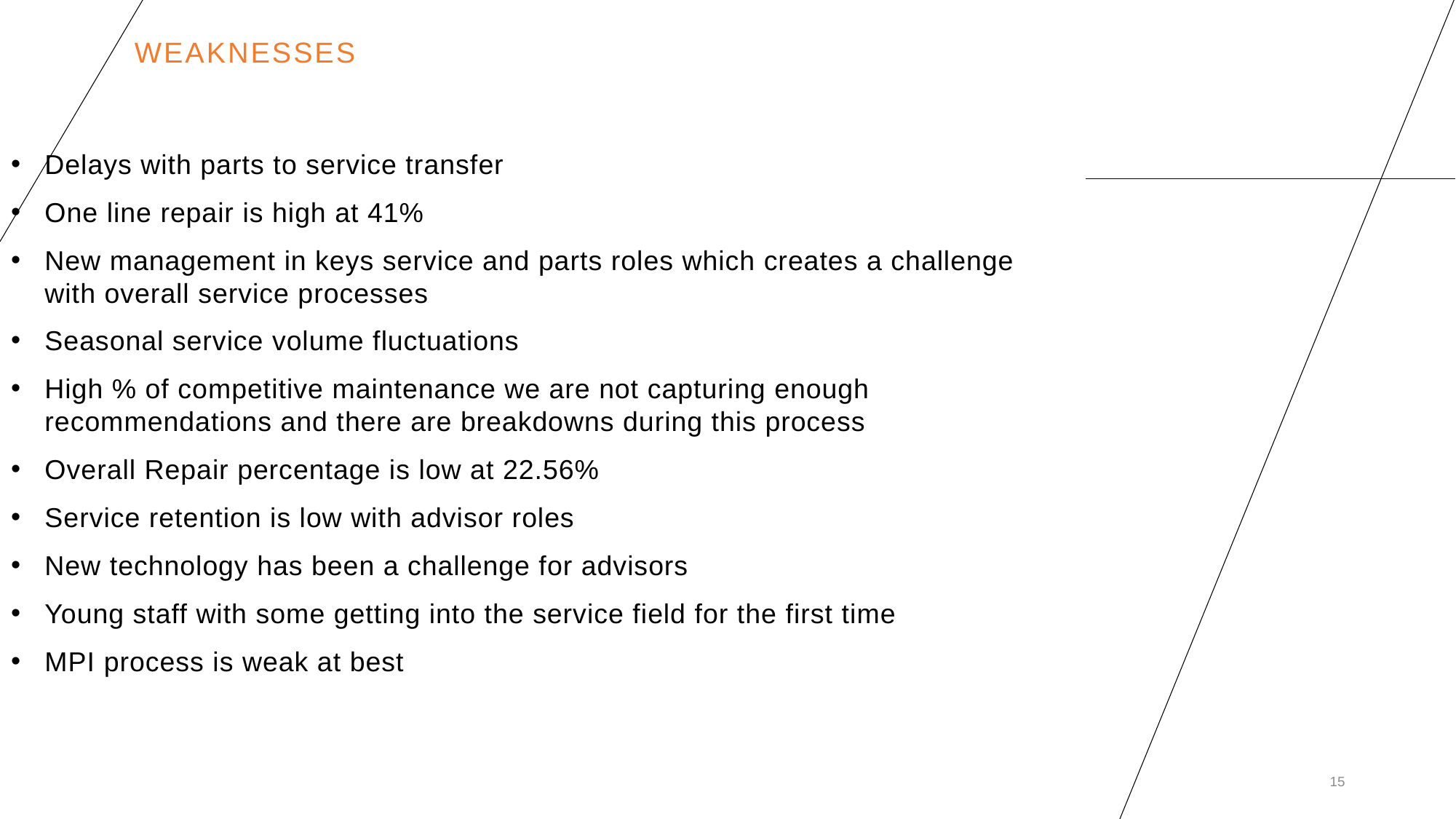

# WEAKNESSES

Delays with parts to service transfer
One line repair is high at 41%
New management in keys service and parts roles which creates a challenge with overall service processes
Seasonal service volume fluctuations
High % of competitive maintenance we are not capturing enough recommendations and there are breakdowns during this process
Overall Repair percentage is low at 22.56%
Service retention is low with advisor roles
New technology has been a challenge for advisors
Young staff with some getting into the service field for the first time
MPI process is weak at best

15